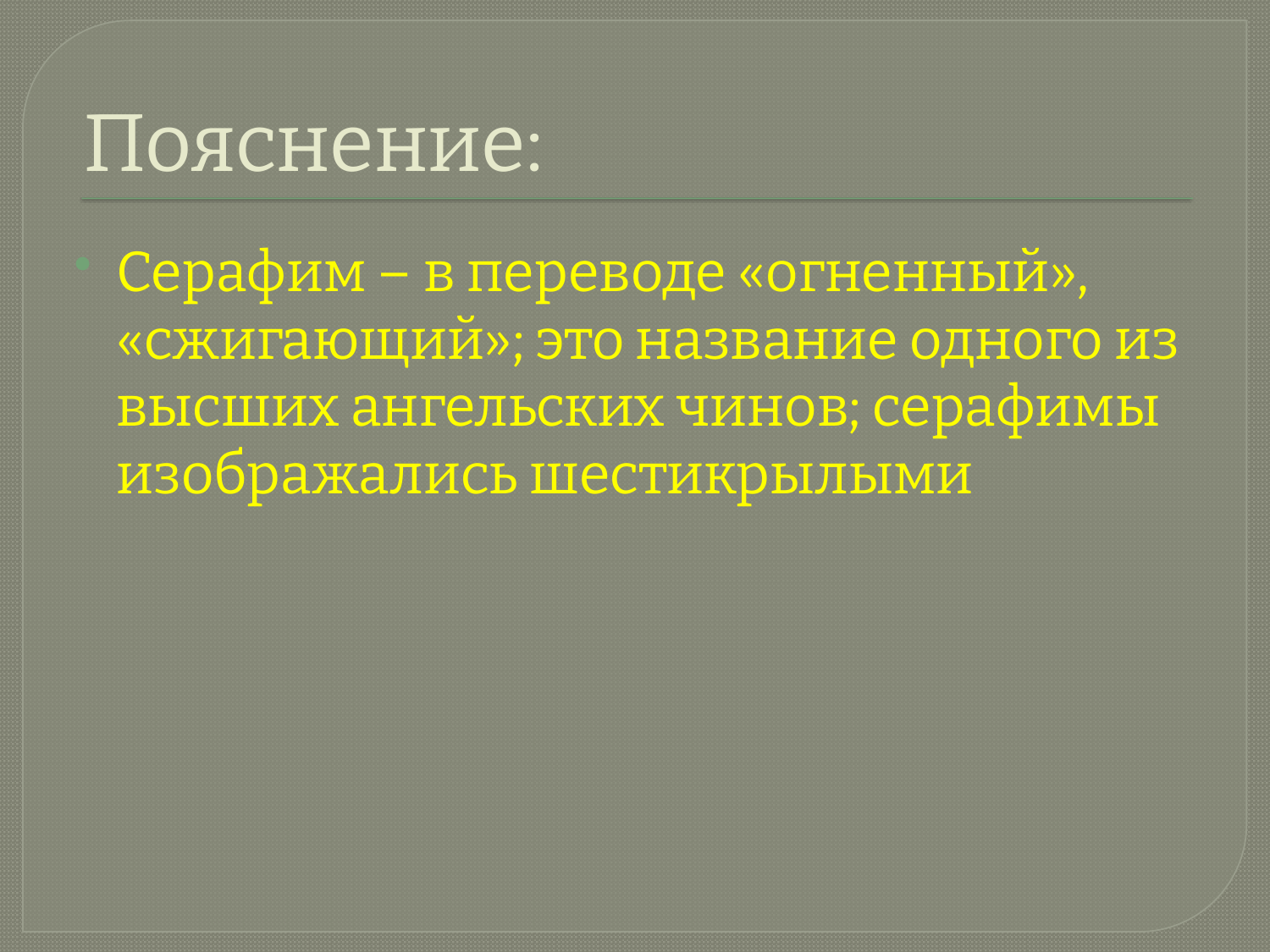

# Пояснение:
Серафим – в переводе «огненный», «сжигающий»; это название одного из высших ангельских чинов; серафимы изображались шестикрылыми